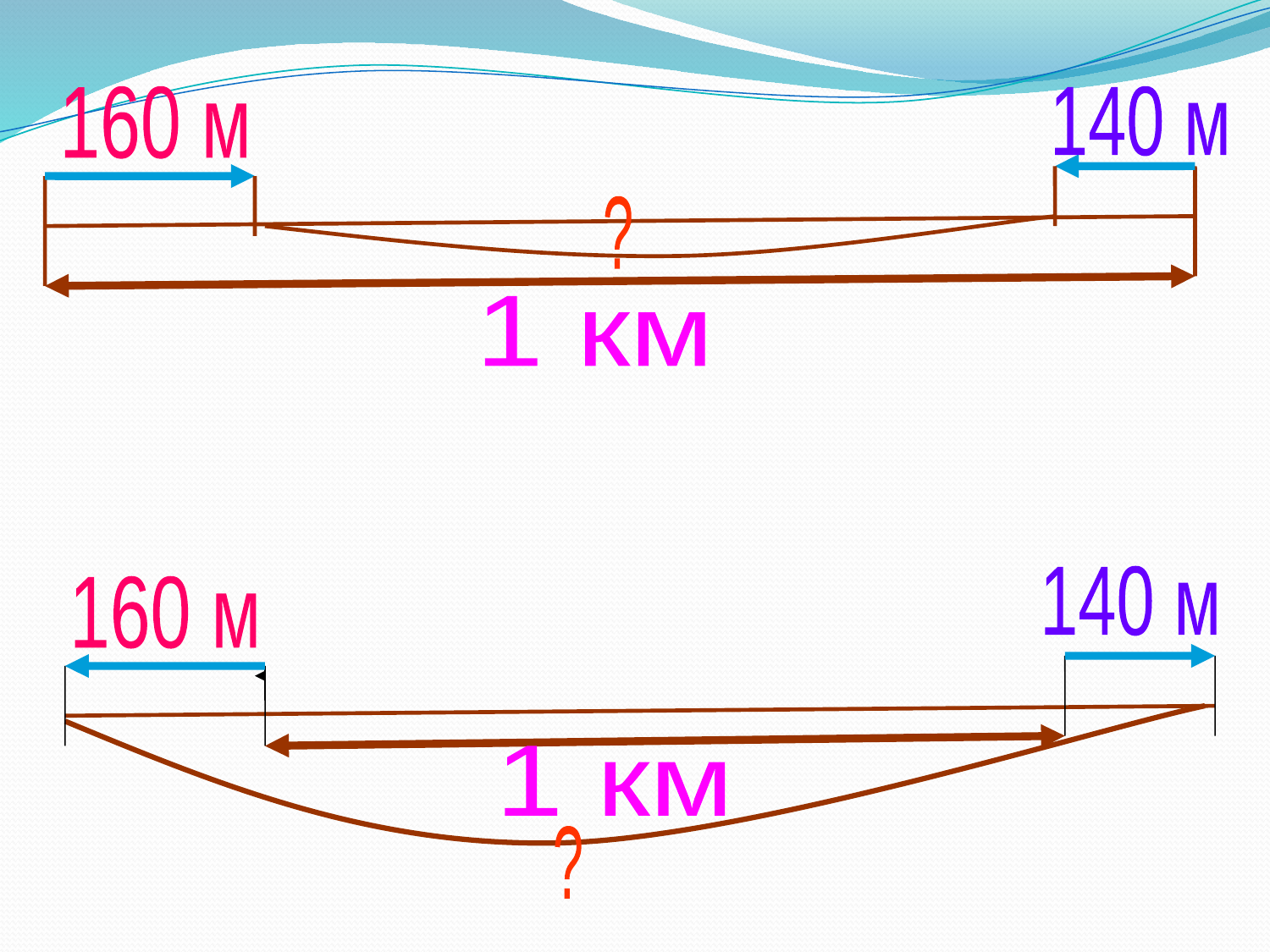

160 м
140 м

?

1 км
140 м
160 м

1 км
?